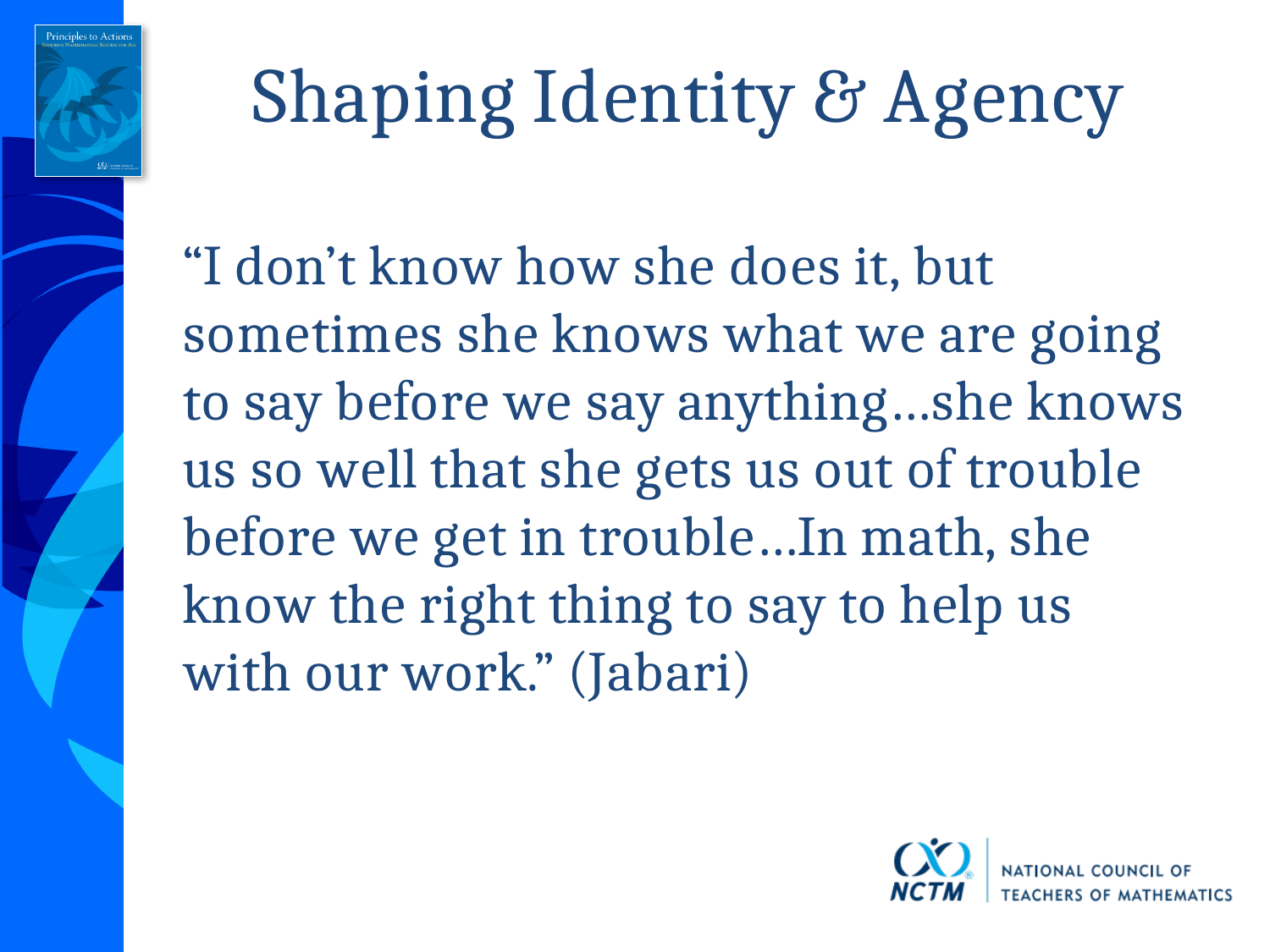

# Shaping Identity & Agency
“I don’t know how she does it, but sometimes she knows what we are going to say before we say anything…she knows us so well that she gets us out of trouble before we get in trouble…In math, she know the right thing to say to help us with our work.” (Jabari)